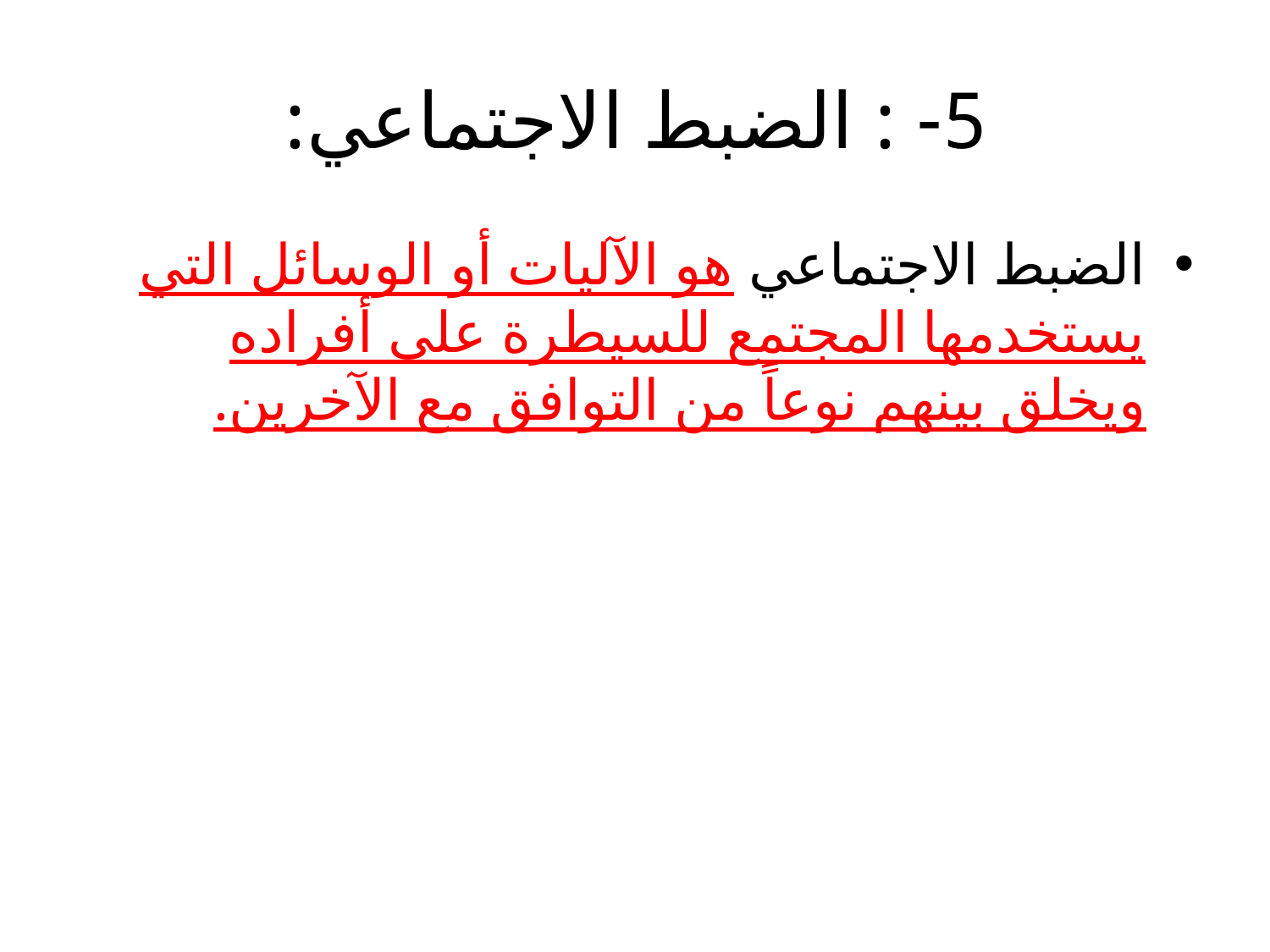

# 5- : الضبط الاجتماعي:
الضبط الاجتماعي هو الآليات أو الوسائل التي يستخدمها المجتمع للسيطرة على أفراده ويخلق بينهم نوعاً من التوافق مع الآخرين.